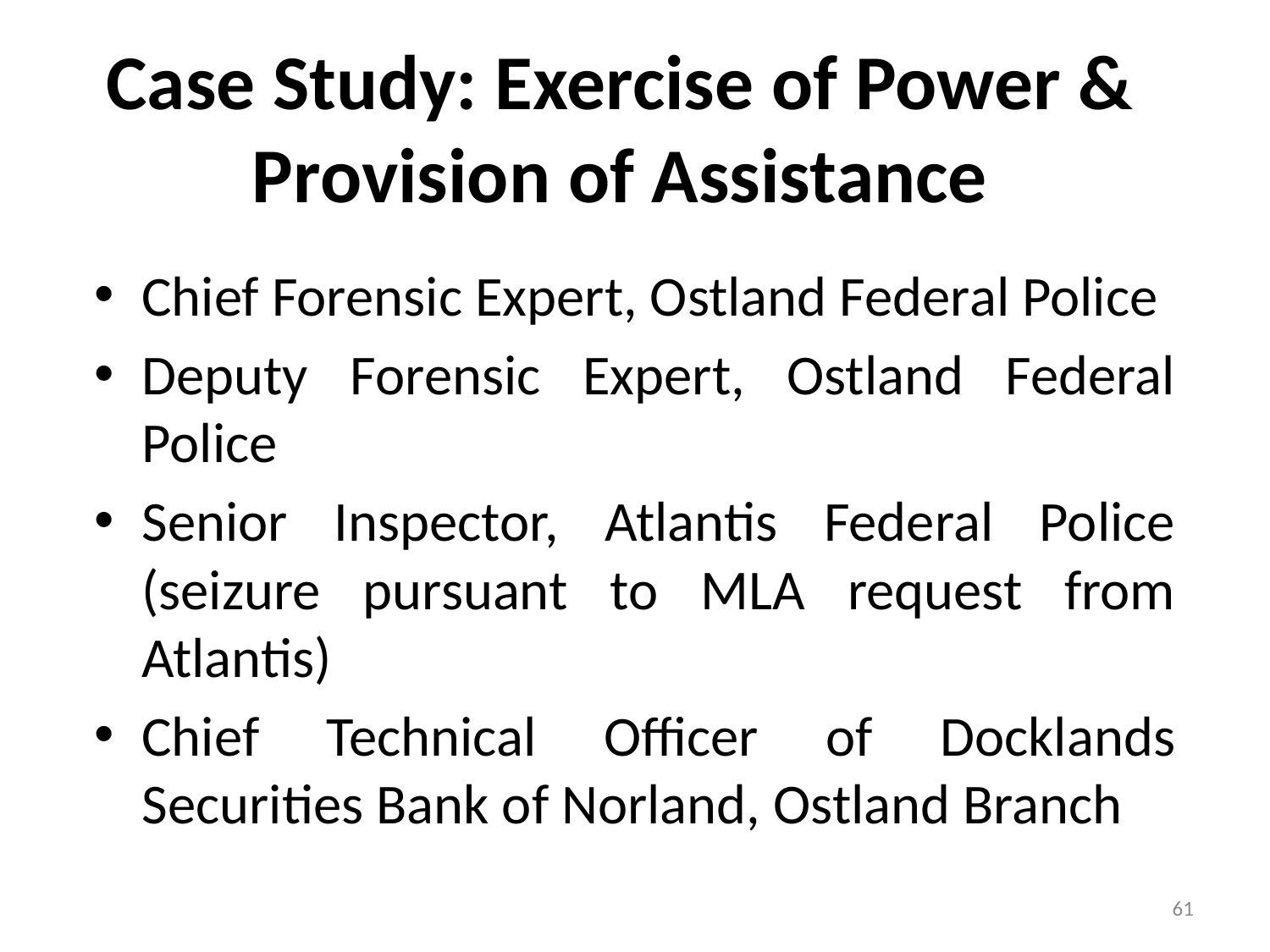

# Case Study: Exercise of Power & Provision of Assistance
Chief Forensic Expert, Ostland Federal Police
Deputy Forensic Expert, Ostland Federal Police
Senior Inspector, Atlantis Federal Police (seizure pursuant to MLA request from Atlantis)
Chief Technical Officer of Docklands Securities Bank of Norland, Ostland Branch
61